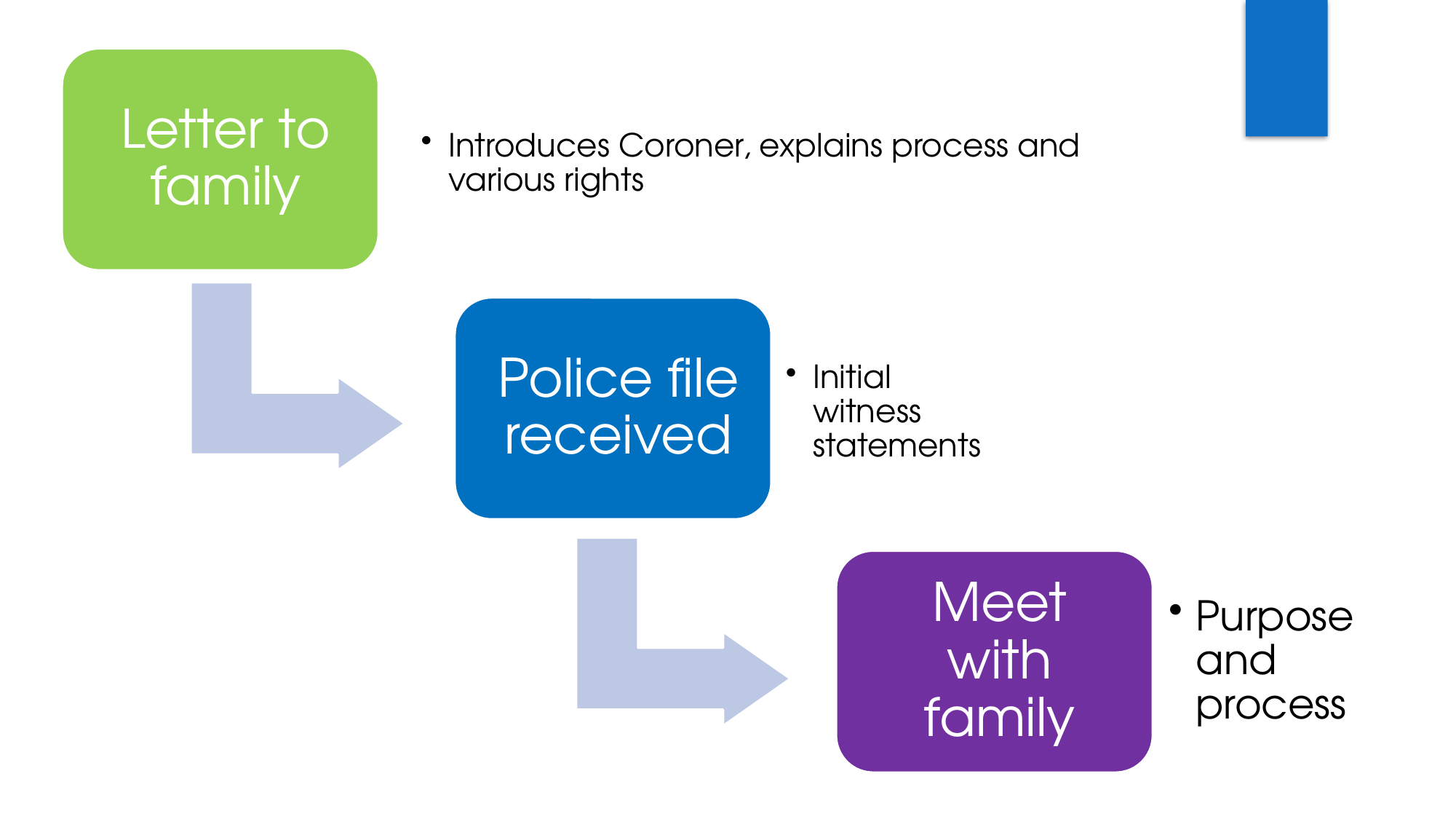

Letter to family
Introduces Coroner, explains process and various rights
Police file received
Initial witness statements
Meet with family
Purpose and process